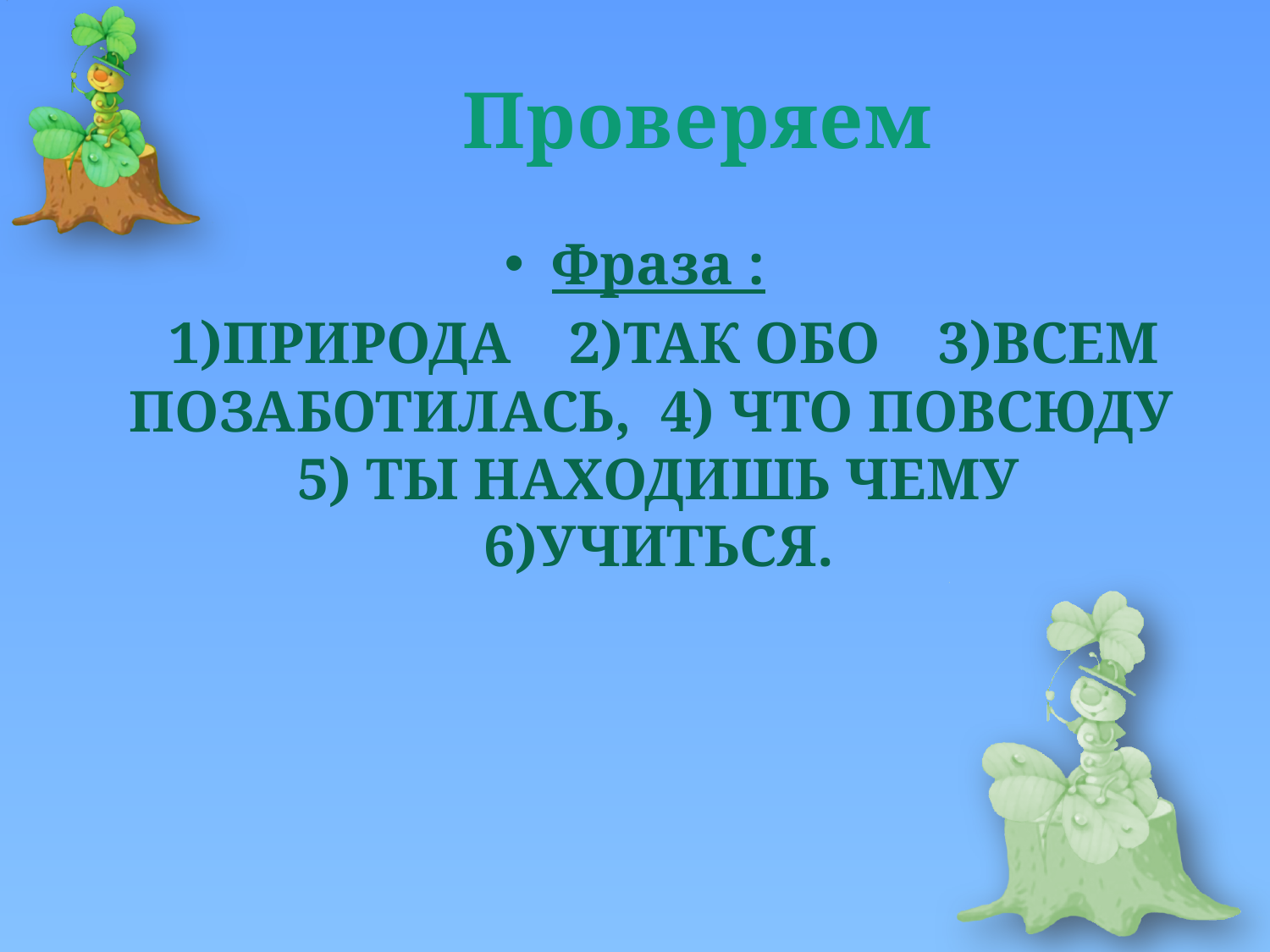

# Проверяем
Фраза :
    1)ПРИРОДА    2)ТАК ОБО    3)ВСЕМ ПОЗАБОТИЛАСЬ,  4) ЧТО ПОВСЮДУ     5) ТЫ НАХОДИШЬ ЧЕМУ    6)УЧИТЬСЯ.